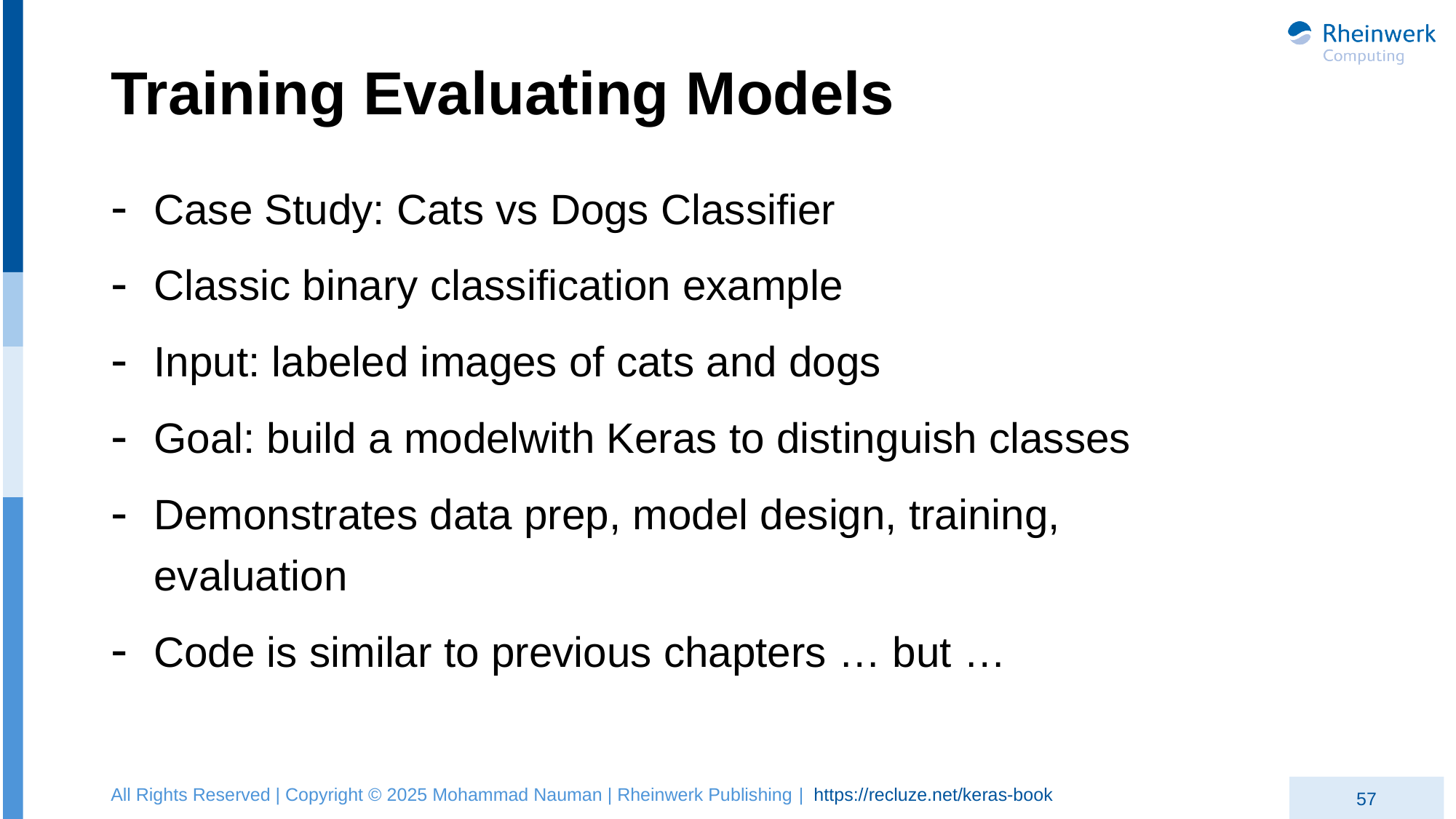

# Training Evaluating Models
Case Study: Cats vs Dogs Classifier
Classic binary classification example
Input: labeled images of cats and dogs
Goal: build a modelwith Keras to distinguish classes
Demonstrates data prep, model design, training, evaluation
Code is similar to previous chapters … but …